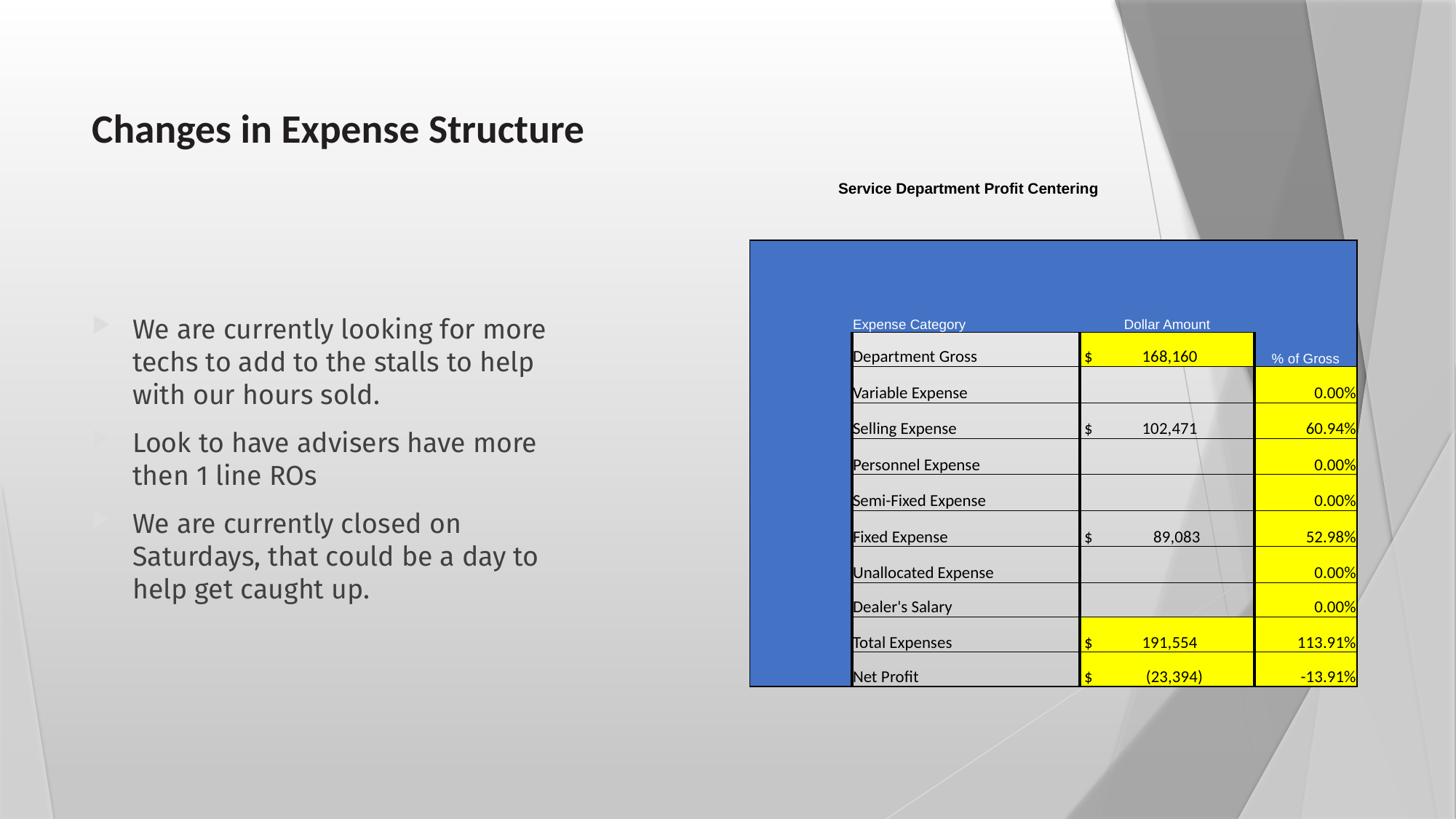

# Changes in Expense Structure
| Service Department Profit Centering |  |  |  |
| --- | --- | --- | --- |
|  |  |  |  |
|  | Expense Category | Dollar Amount |  |
|  | Department Gross | $ 168,160 | % of Gross |
|  | Variable Expense |  | 0.00% |
|  | Selling Expense | $ 102,471 | 60.94% |
|  | Personnel Expense |  | 0.00% |
|  | Semi-Fixed Expense |  | 0.00% |
|  | Fixed Expense | $ 89,083 | 52.98% |
|  | Unallocated Expense |  | 0.00% |
|  | Dealer's Salary |  | 0.00% |
|  | Total Expenses | $ 191,554 | 113.91% |
|  | Net Profit | $ (23,394) | -13.91% |

We are currently looking for more techs to add to the stalls to help with our hours sold.
Look to have advisers have more then 1 line ROs
We are currently closed on Saturdays, that could be a day to help get caught up.